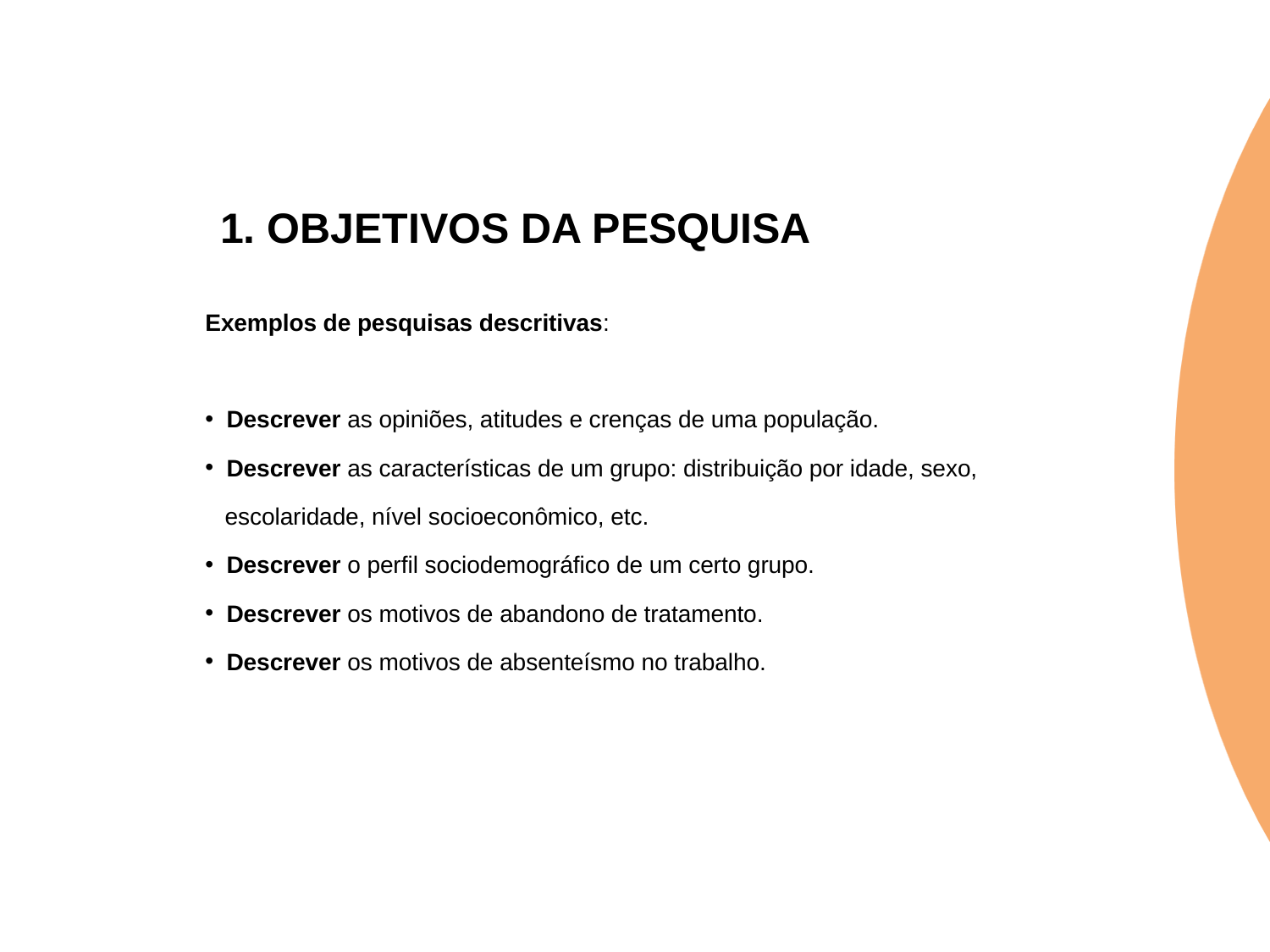

1. OBJETIVOS DA PESQUISA
Exemplos de pesquisas descritivas:

  Descrever as opiniões, atitudes e crenças de uma população.
  Descrever as características de um grupo: distribuição por idade, sexo,
   escolaridade, nível socioeconômico, etc.
  Descrever o perfil sociodemográfico de um certo grupo.
  Descrever os motivos de abandono de tratamento.
  Descrever os motivos de absenteísmo no trabalho.